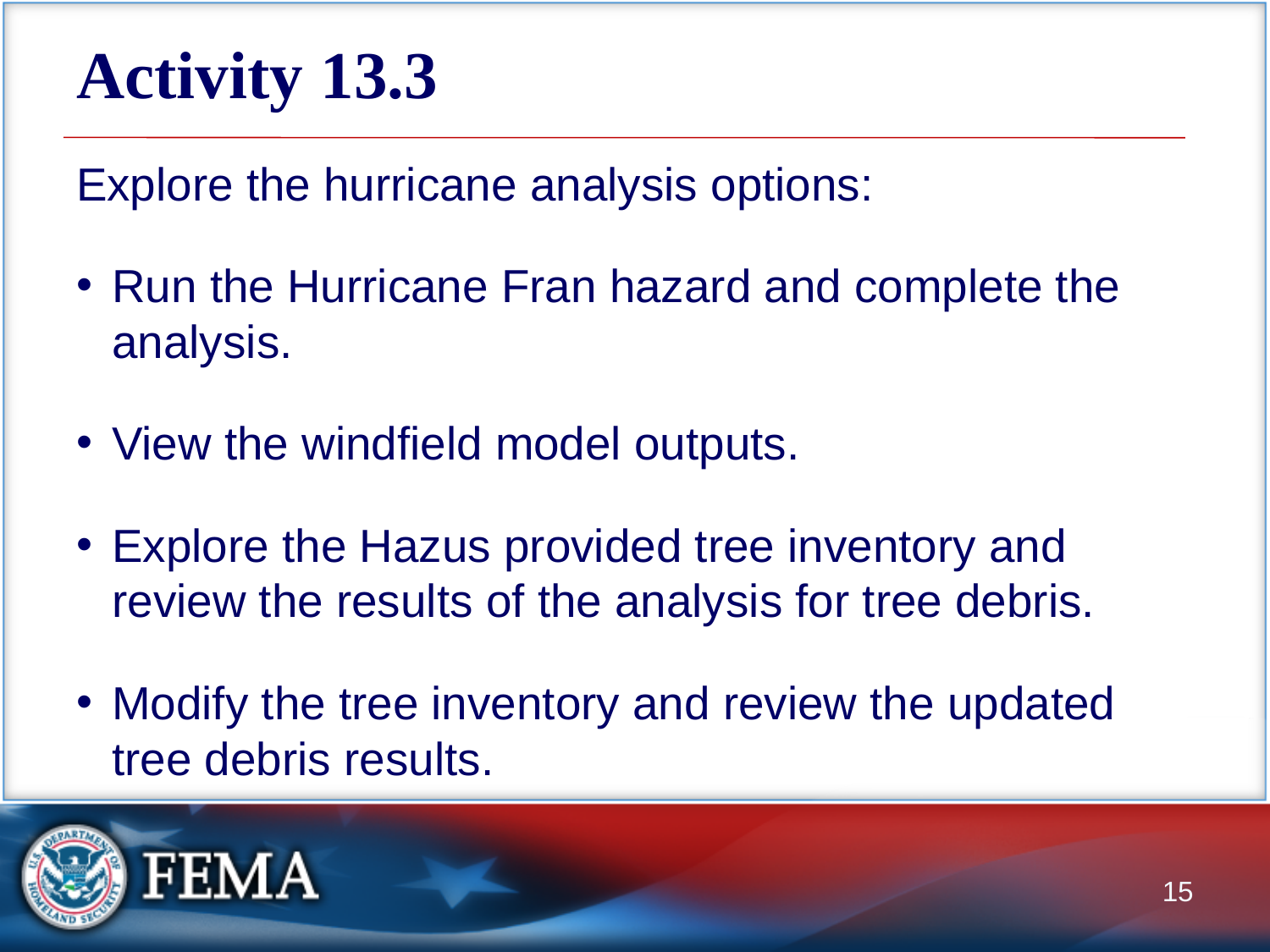

# Activity 13.3
Explore the hurricane analysis options:
Run the Hurricane Fran hazard and complete the analysis.
View the windfield model outputs.
Explore the Hazus provided tree inventory and review the results of the analysis for tree debris.
Modify the tree inventory and review the updated tree debris results.
15